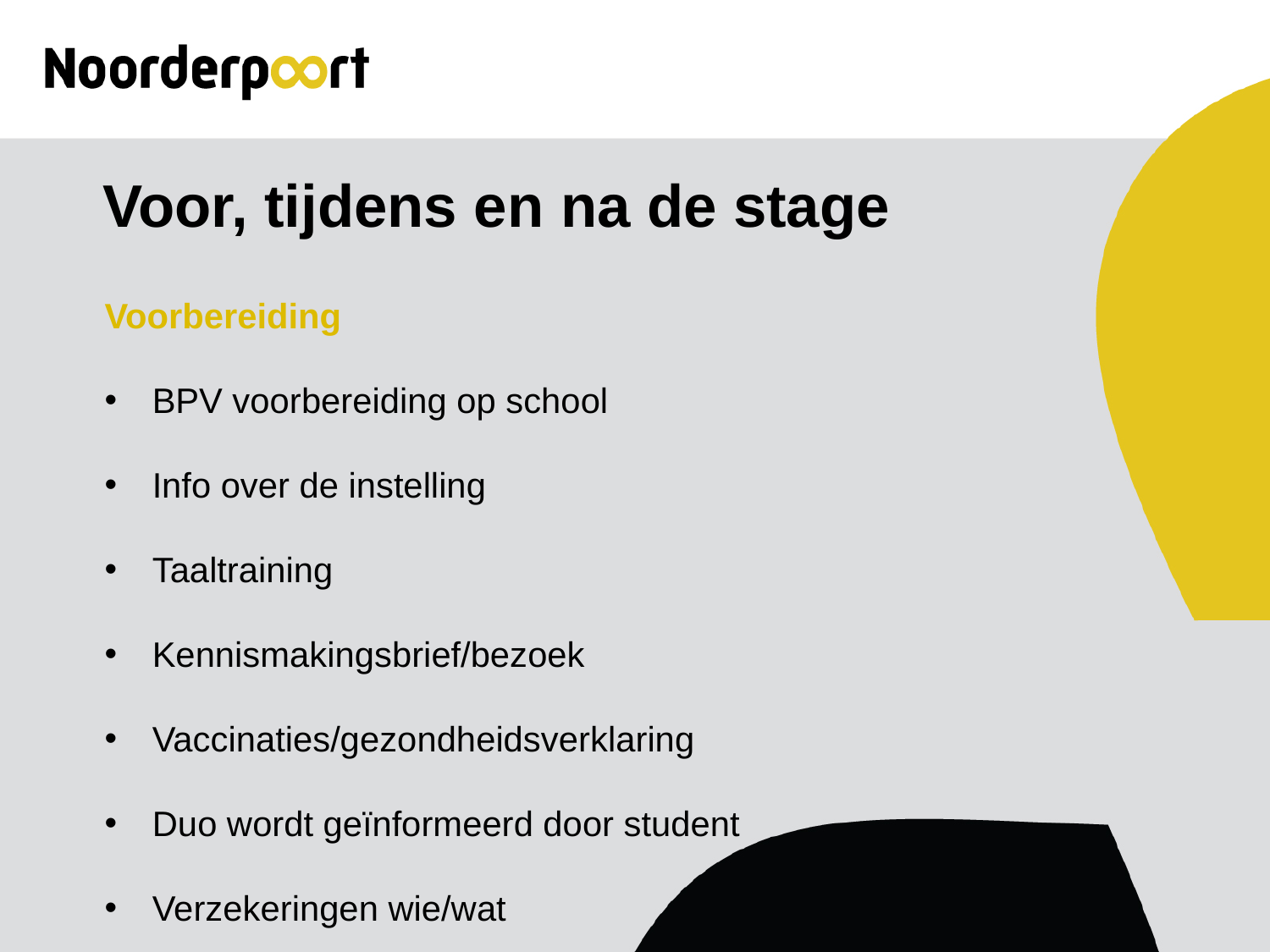

# Voor, tijdens en na de stage
Voorbereiding
BPV voorbereiding op school
Info over de instelling
Taaltraining
Kennismakingsbrief/bezoek
Vaccinaties/gezondheidsverklaring
Duo wordt geïnformeerd door student
Verzekeringen wie/wat